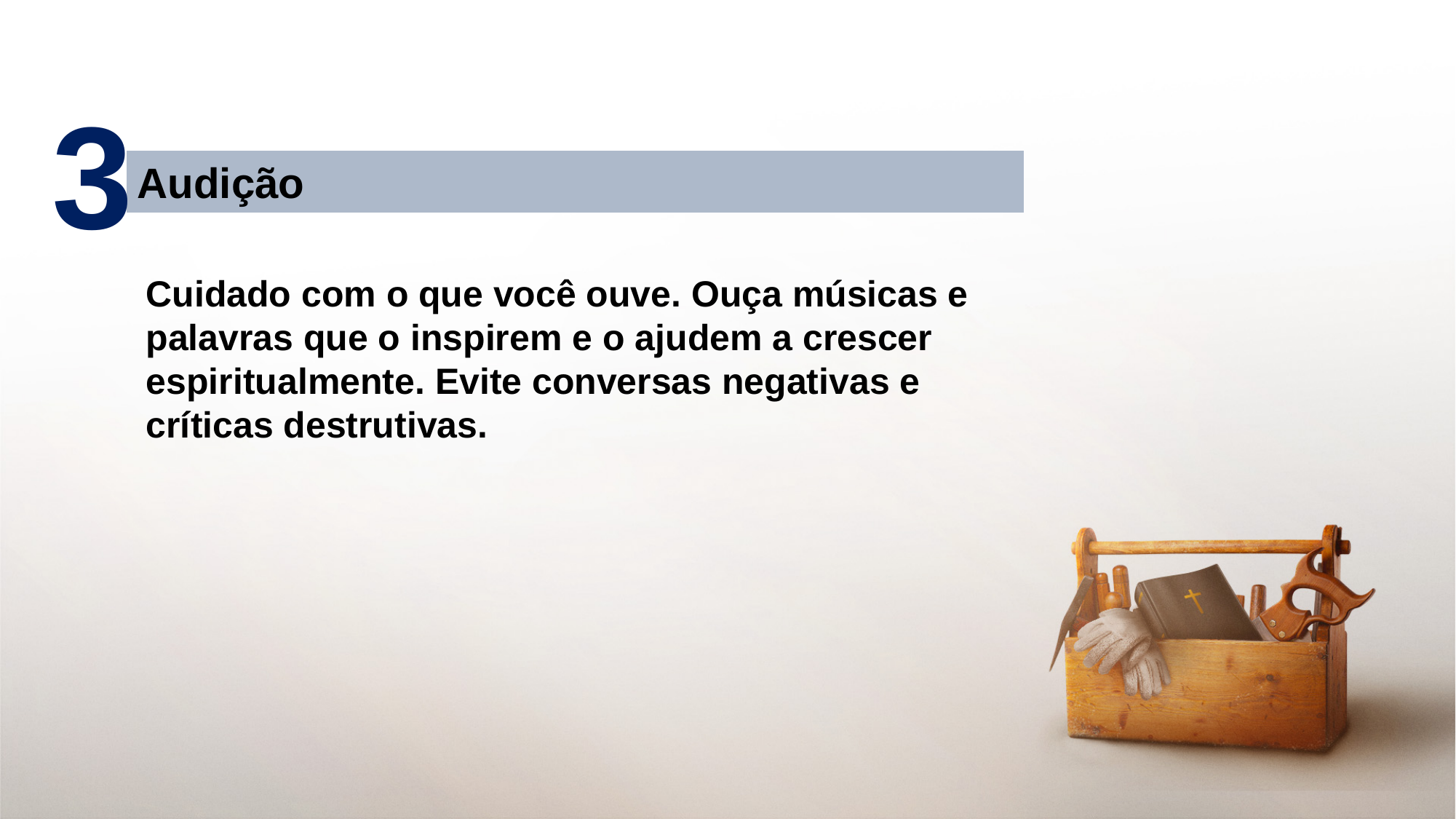

3
Audição
Cuidado com o que você ouve. Ouça músicas e palavras que o inspirem e o ajudem a crescer espiritualmente. Evite conversas negativas e críticas destrutivas.